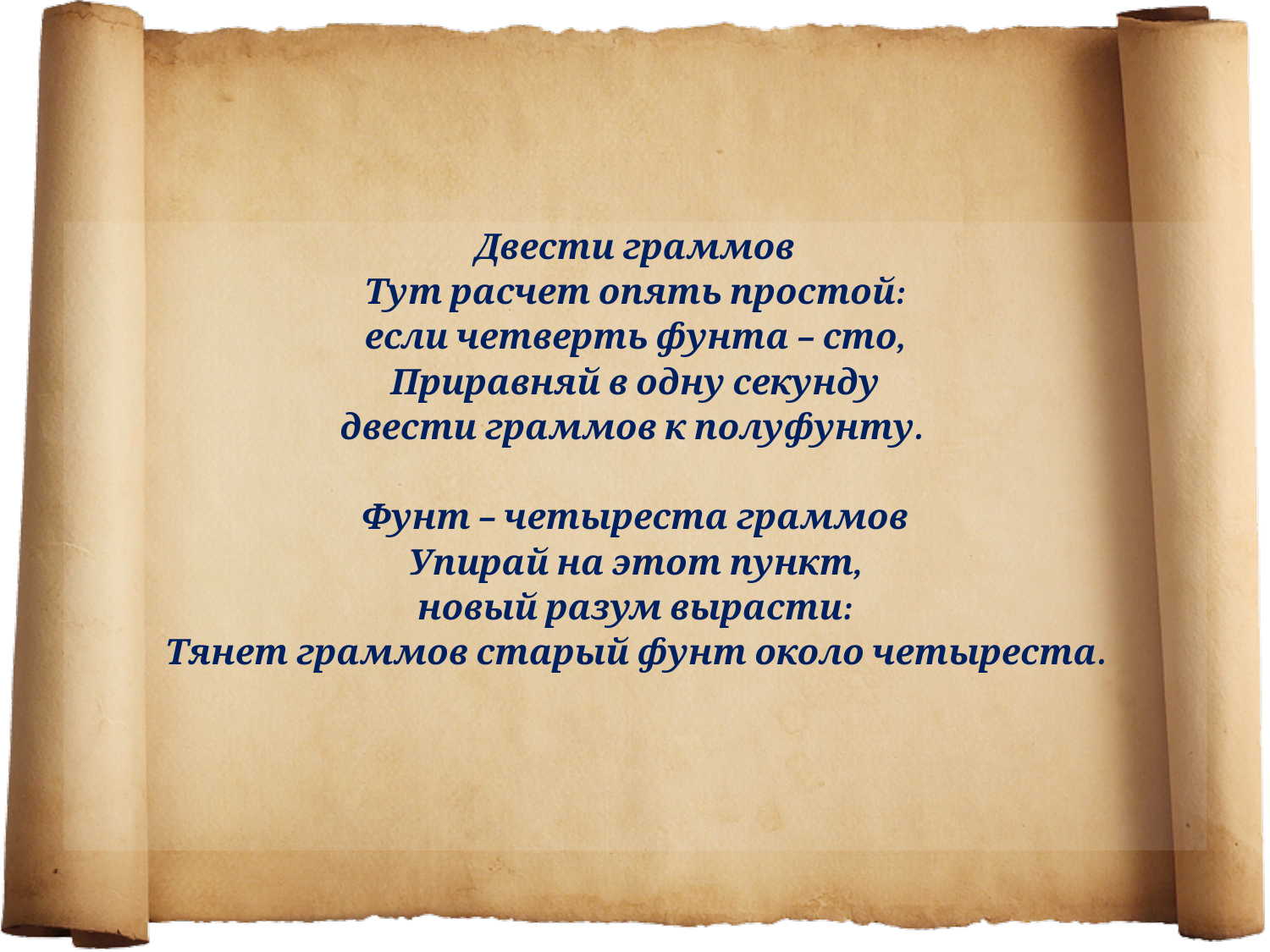

#
Двести граммов
Тут расчет опять простой:
если четверть фунта – сто,
Приравняй в одну секунду
двести граммов к полуфунту.

Фунт – четыреста граммов
Упирай на этот пункт,
новый разум вырасти:
Тянет граммов старый фунт около четыреста.